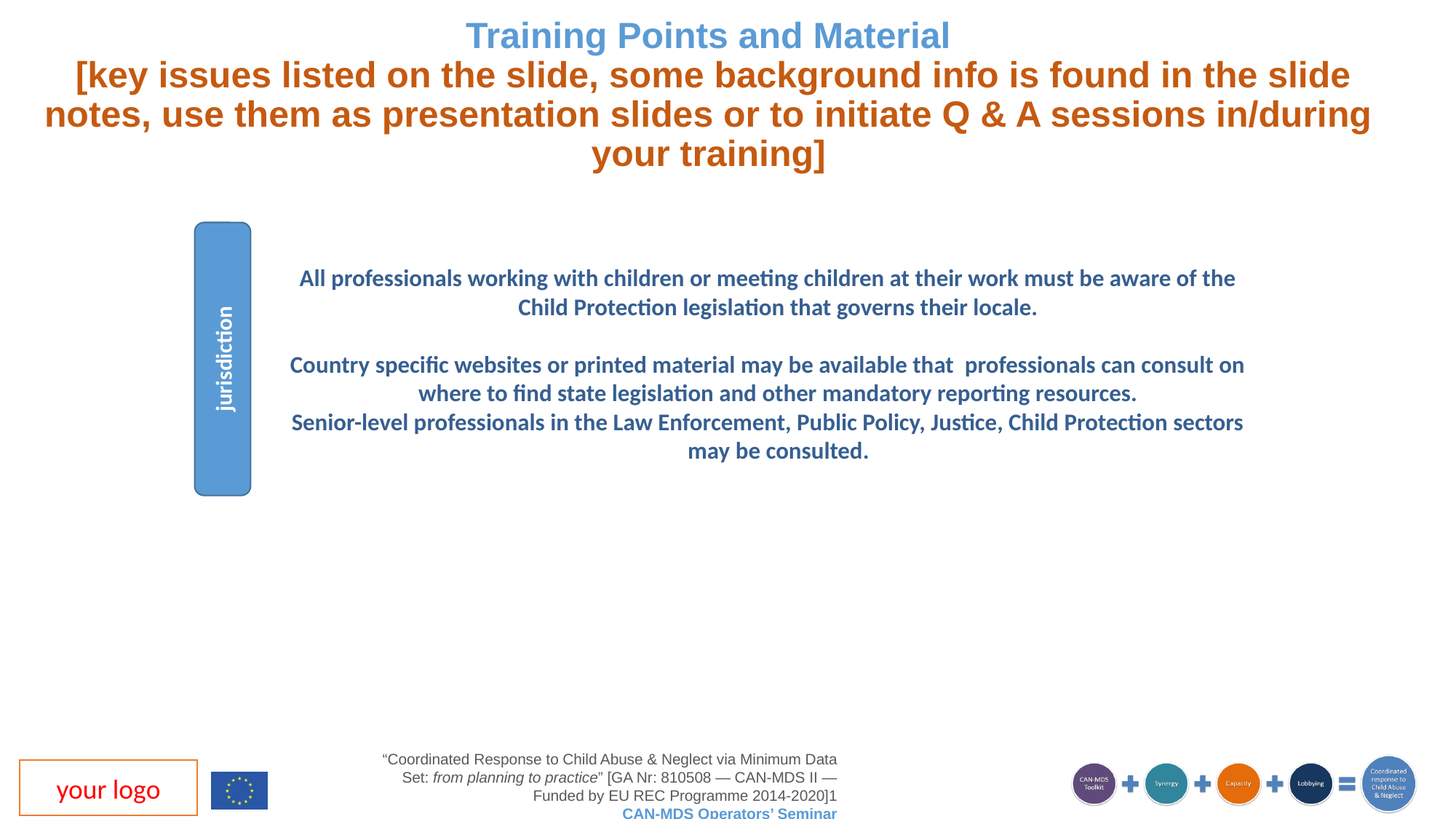

Training Points and Material
 [key issues listed on the slide, some background info is found in the slide notes, use them as presentation slides or to initiate Q & A sessions in/during your training]

All professionals working with children or meeting children at their work must be aware of the Child Protection legislation that governs their locale.

Country specific websites or printed material may be available that  professionals can consult on where to find state legislation and other mandatory reporting resources.
Senior-level professionals in the Law Enforcement, Public Policy, Justice, Child Protection sectors may be consulted.

jurisdiction